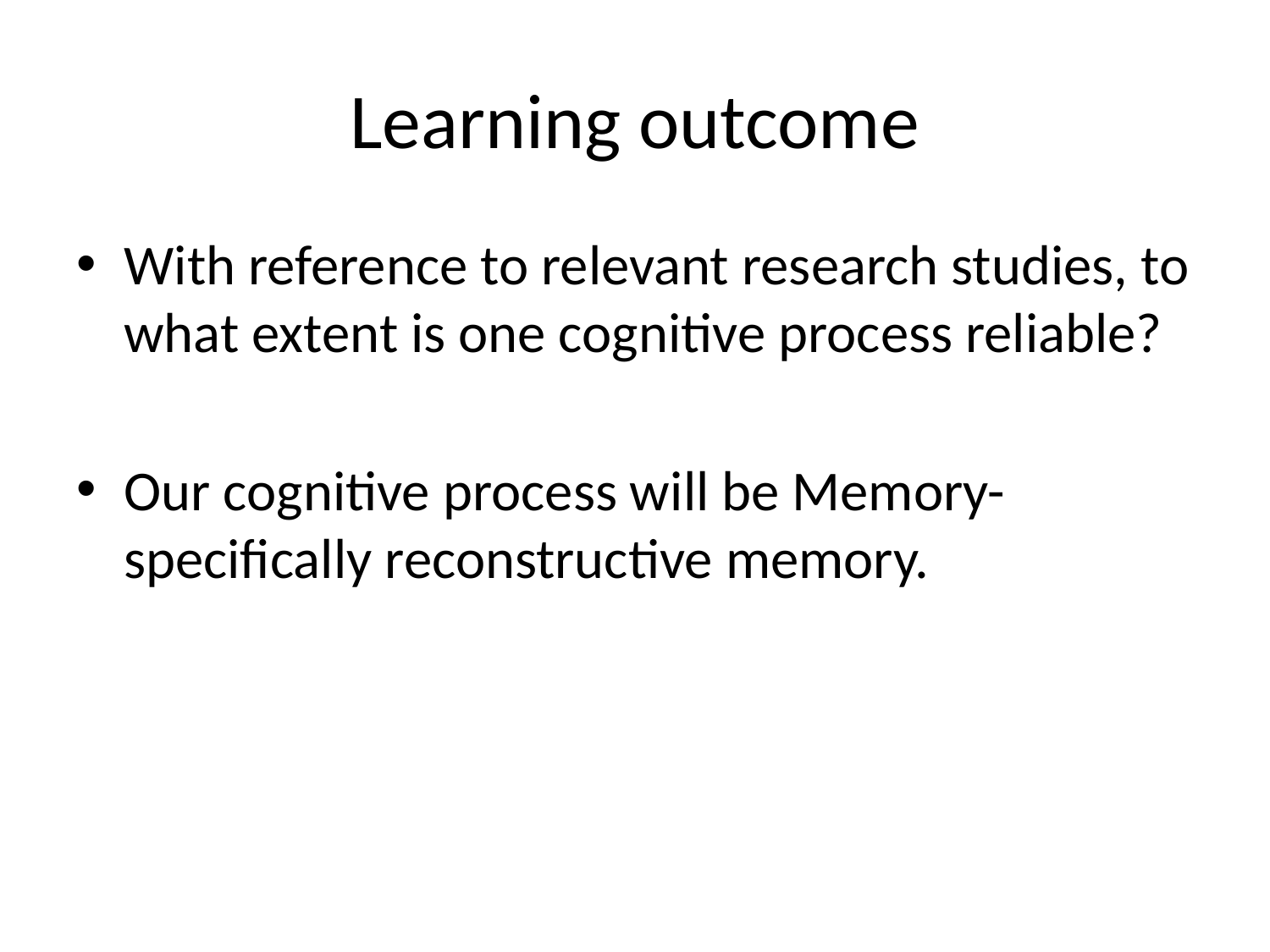

# Learning outcome
With reference to relevant research studies, to what extent is one cognitive process reliable?

Our cognitive process will be Memory-specifically reconstructive memory.